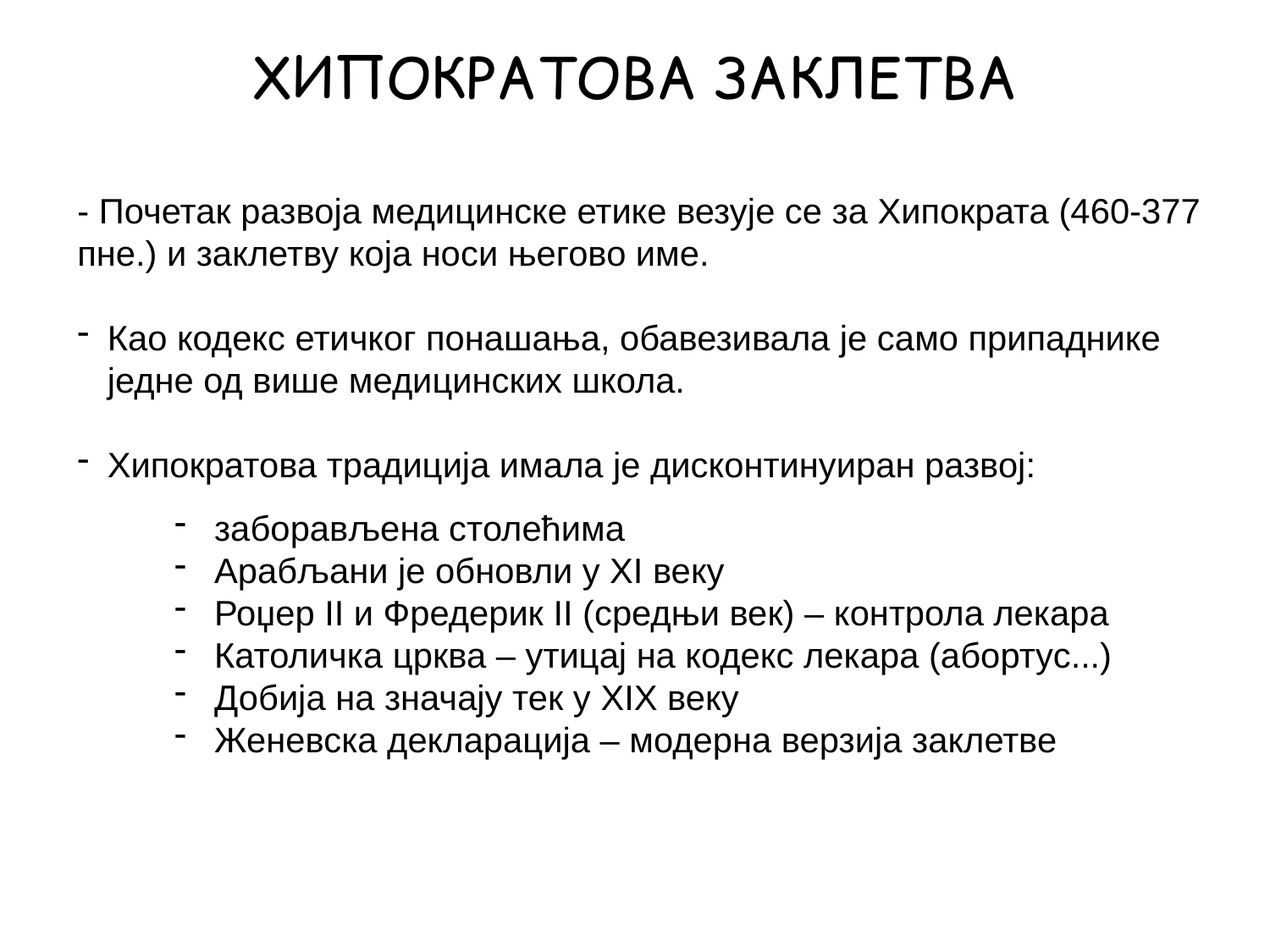

# ХИПОКРАТОВА ЗАКЛЕТВА
- Почетак развоја медицинске етике везује се за Хипократа (460-377 пне.) и заклетву која носи његово име.

Као кодекс етичког понашања, обавезивала је само припаднике једне од више медицинских школа.

Хипократова традиција имала је дисконтинуиран развој:

 заборављена столећима
 Арабљани је обновли у XI веку
 Роџер II и Фредерик II (средњи век) – контрола лекара
 Католичка црква – утицај на кодекс лекара (абортус...)
 Добија на значају тек у XIX веку
 Женевска декларација – модерна верзија заклетве